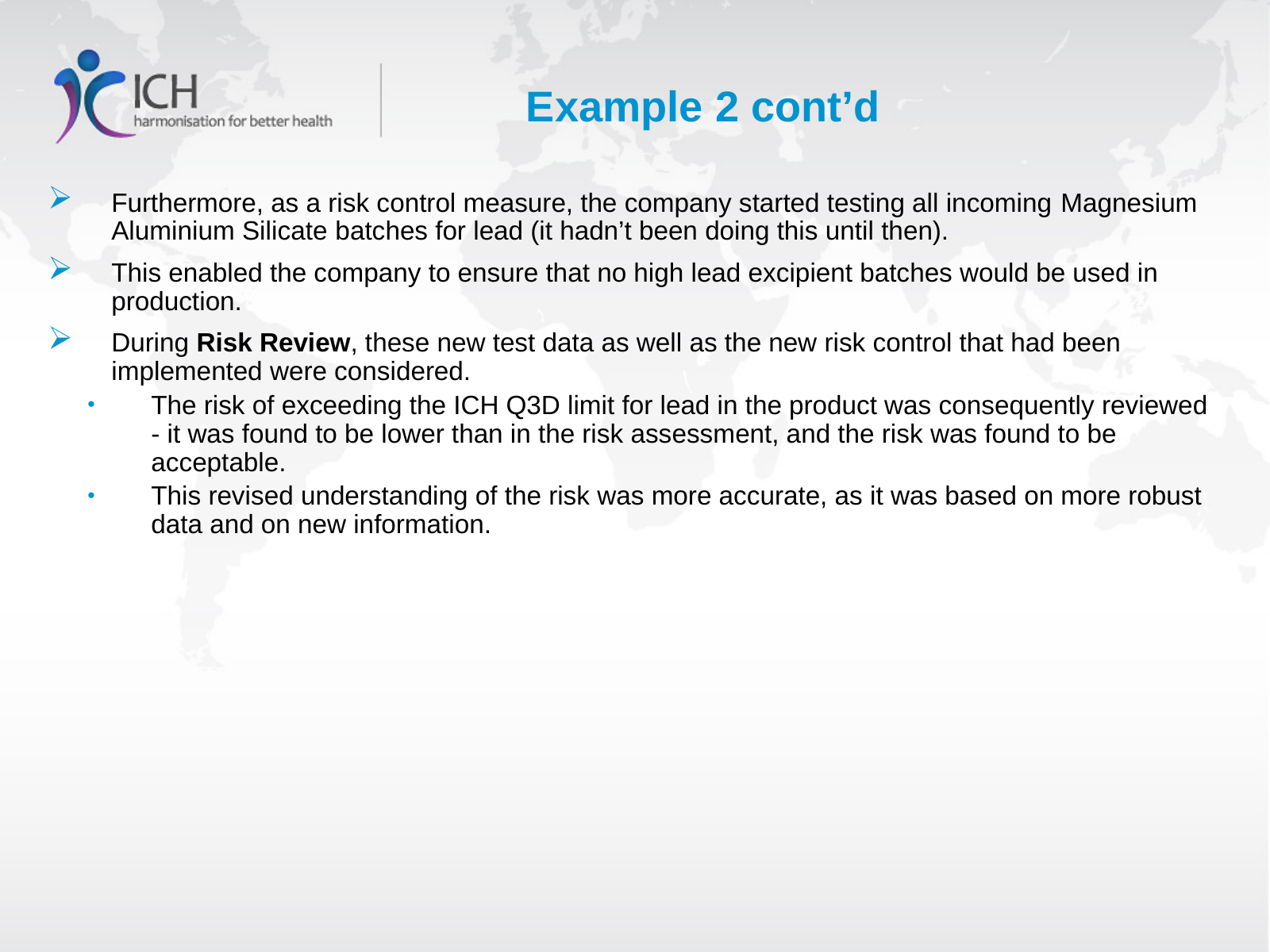

# Example 2 cont’d
Furthermore, as a risk control measure, the company started testing all incoming Magnesium Aluminium Silicate batches for lead (it hadn’t been doing this until then).
This enabled the company to ensure that no high lead excipient batches would be used in production.
During Risk Review, these new test data as well as the new risk control that had been implemented were considered.
The risk of exceeding the ICH Q3D limit for lead in the product was consequently reviewed - it was found to be lower than in the risk assessment, and the risk was found to be acceptable.
This revised understanding of the risk was more accurate, as it was based on more robust data and on new information.